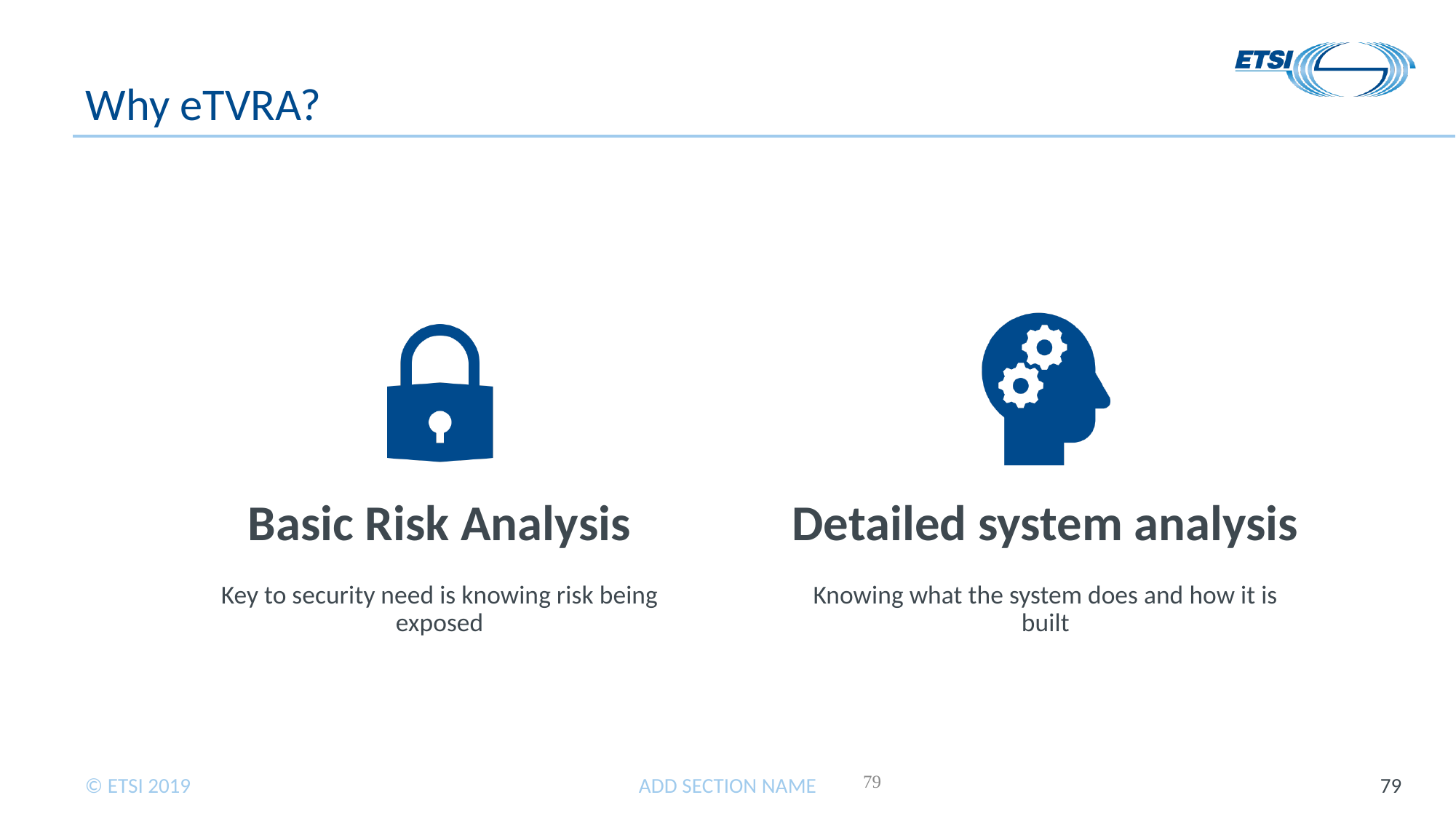

# Why eTVRA?
Basic Risk Analysis
Key to security need is knowing risk being exposed
Detailed system analysis
Knowing what the system does and how it is built
79
ADD SECTION NAME